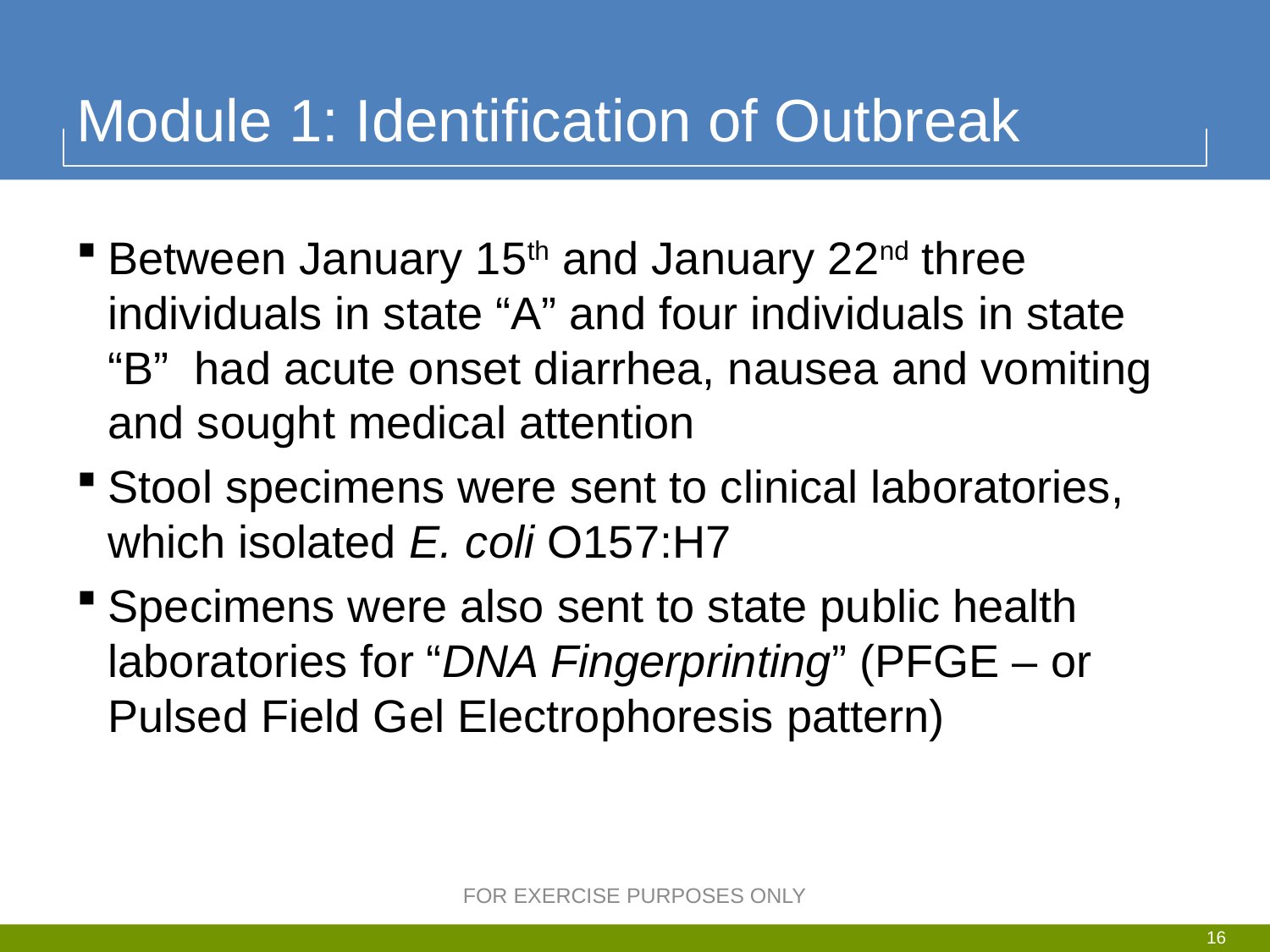

# Module 1: Identification of Outbreak
Between January 15th and January 22nd three individuals in state “A” and four individuals in state “B”  had acute onset diarrhea, nausea and vomiting and sought medical attention
Stool specimens were sent to clinical laboratories, which isolated E. coli O157:H7
Specimens were also sent to state public health laboratories for “DNA Fingerprinting” (PFGE – or Pulsed Field Gel Electrophoresis pattern)
FOR EXERCISE PURPOSES ONLY